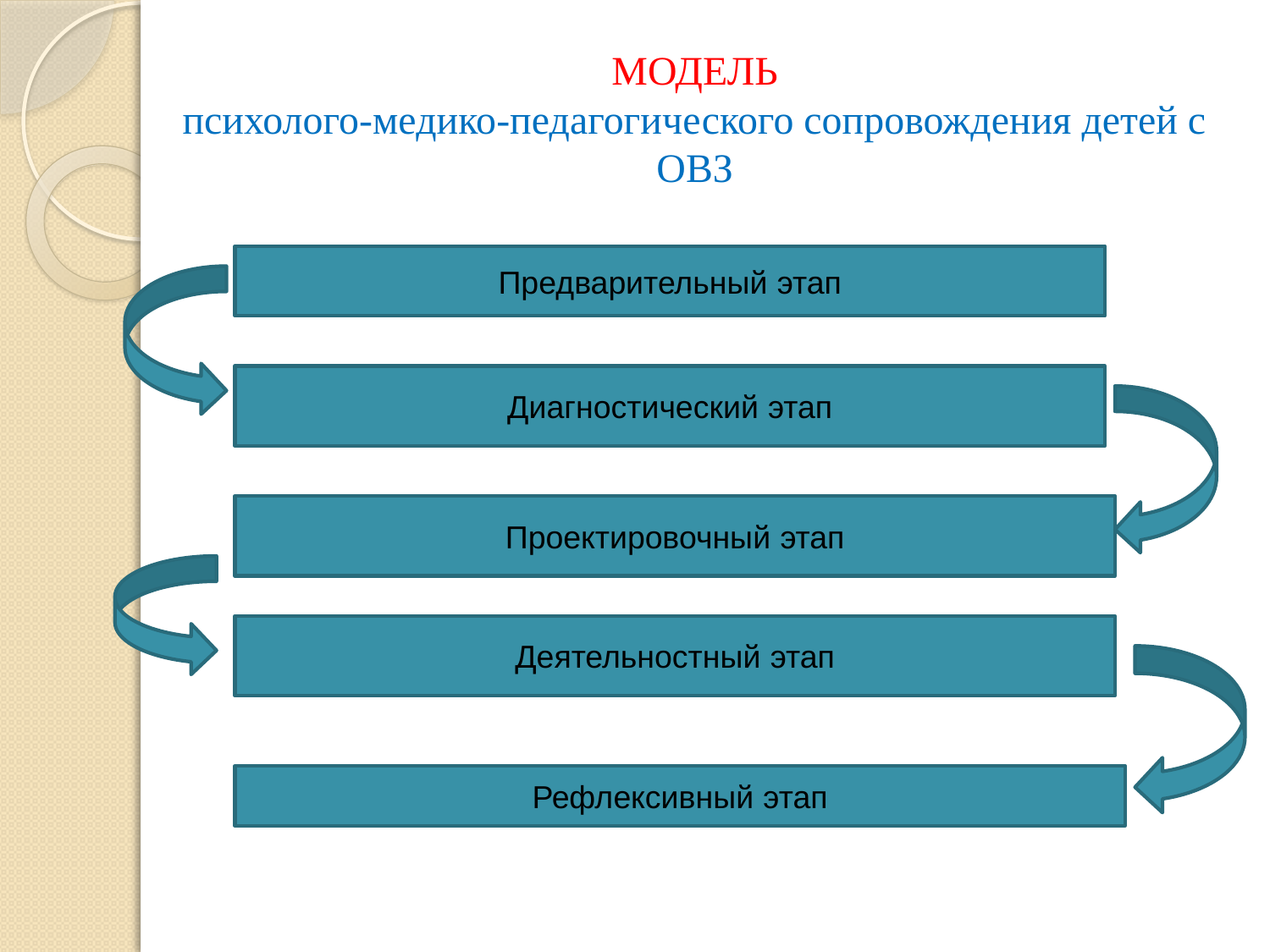

# МОДЕЛЬ психолого-медико-педагогического сопровождения детей с ОВЗ
Предварительный этап

Диагностический этап

Проектировочный этап

Деятельностный этап

Рефлексивный этап